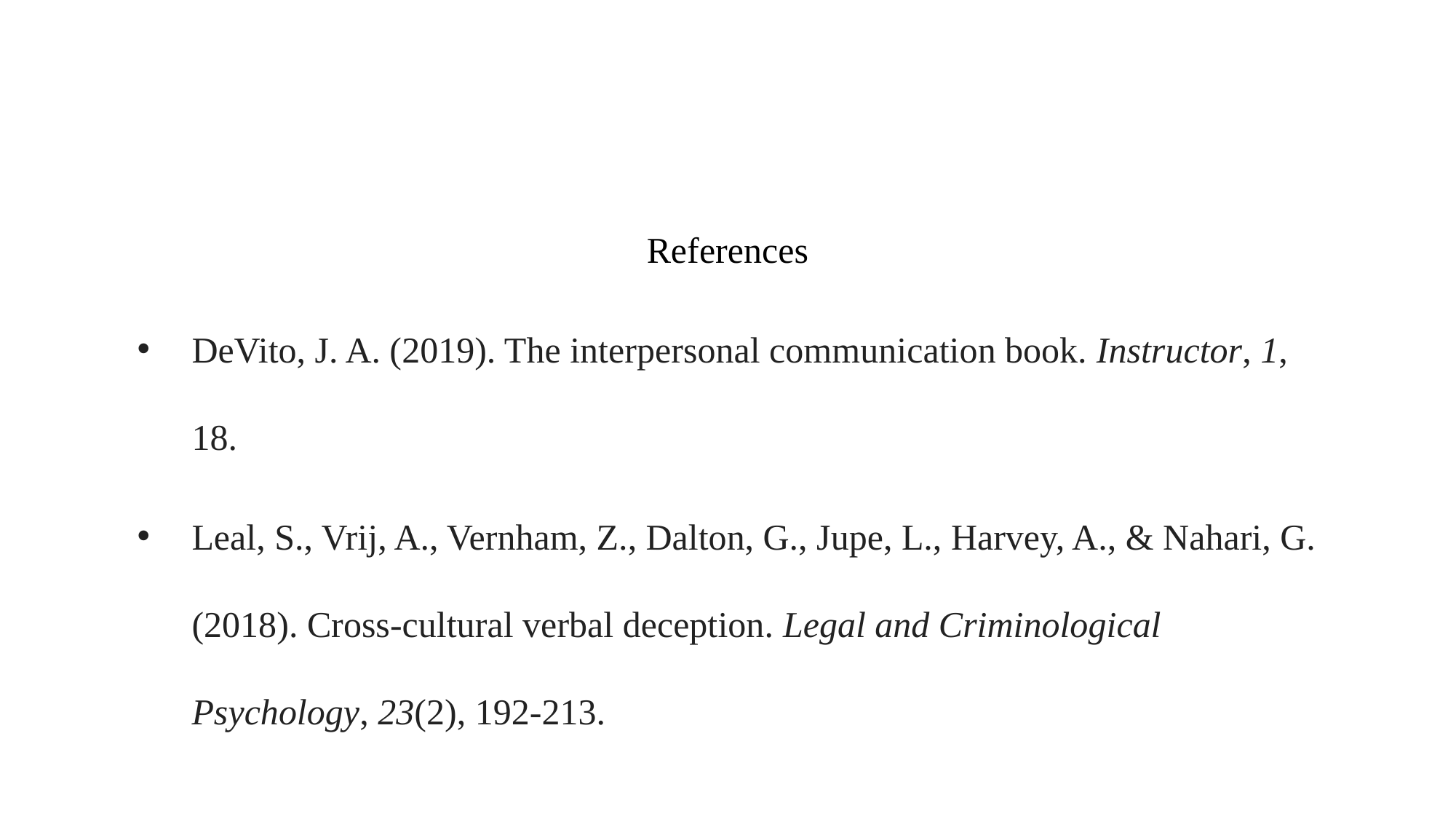

References
DeVito, J. A. (2019). The interpersonal communication book. Instructor, 1, 18.
Leal, S., Vrij, A., Vernham, Z., Dalton, G., Jupe, L., Harvey, A., & Nahari, G. (2018). Cross‐cultural verbal deception. Legal and Criminological Psychology, 23(2), 192-213.